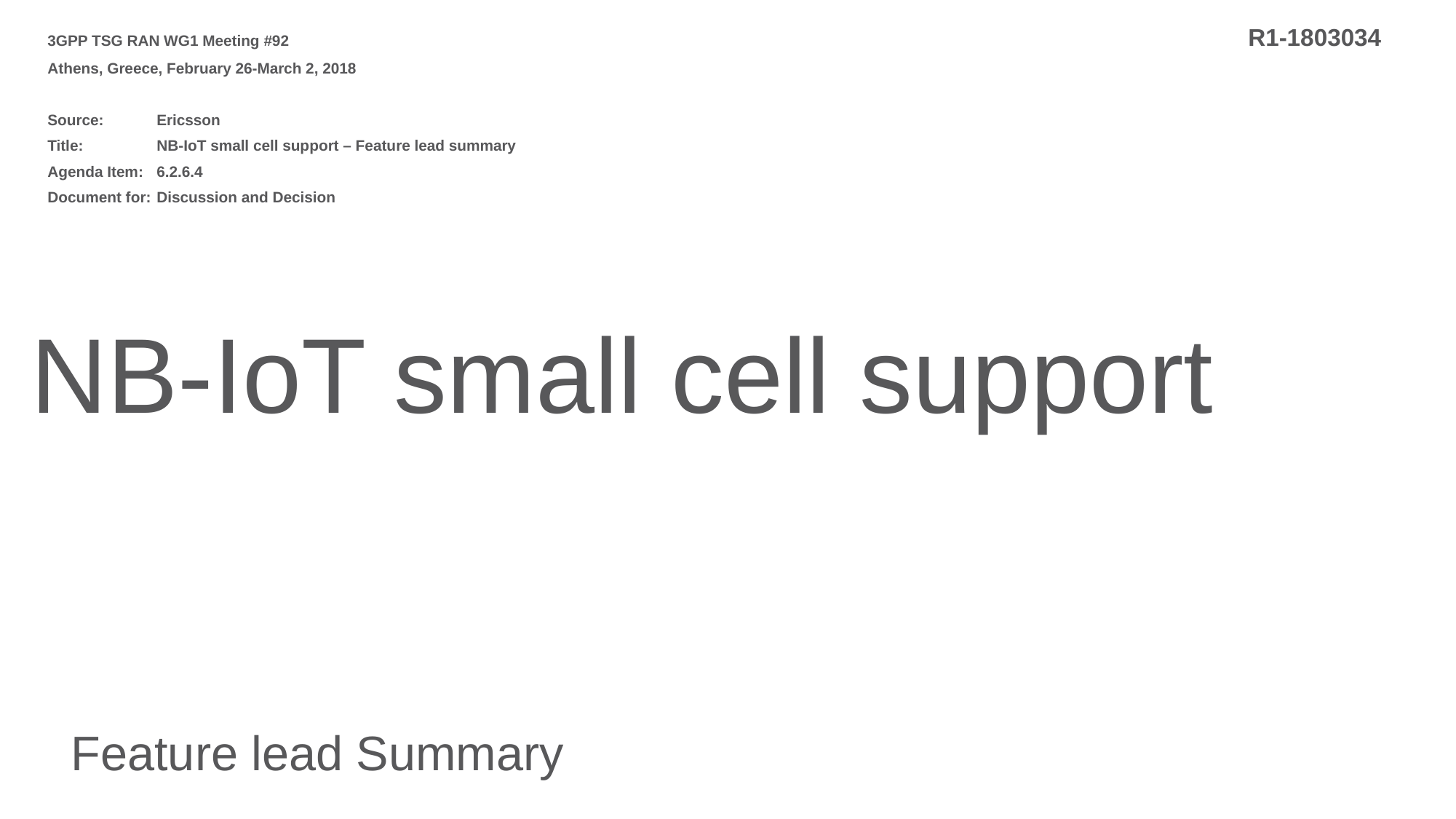

3GPP TSG RAN WG1 Meeting #92                                                                               				   		R1-1803034
Athens, Greece, February 26-March 2, 2018

Source:	Ericsson
Title:	NB-IoT small cell support – Feature lead summary
Agenda Item:	6.2.6.4
Document for:	Discussion and Decision

# NB-IoT small cell support
Feature lead Summary